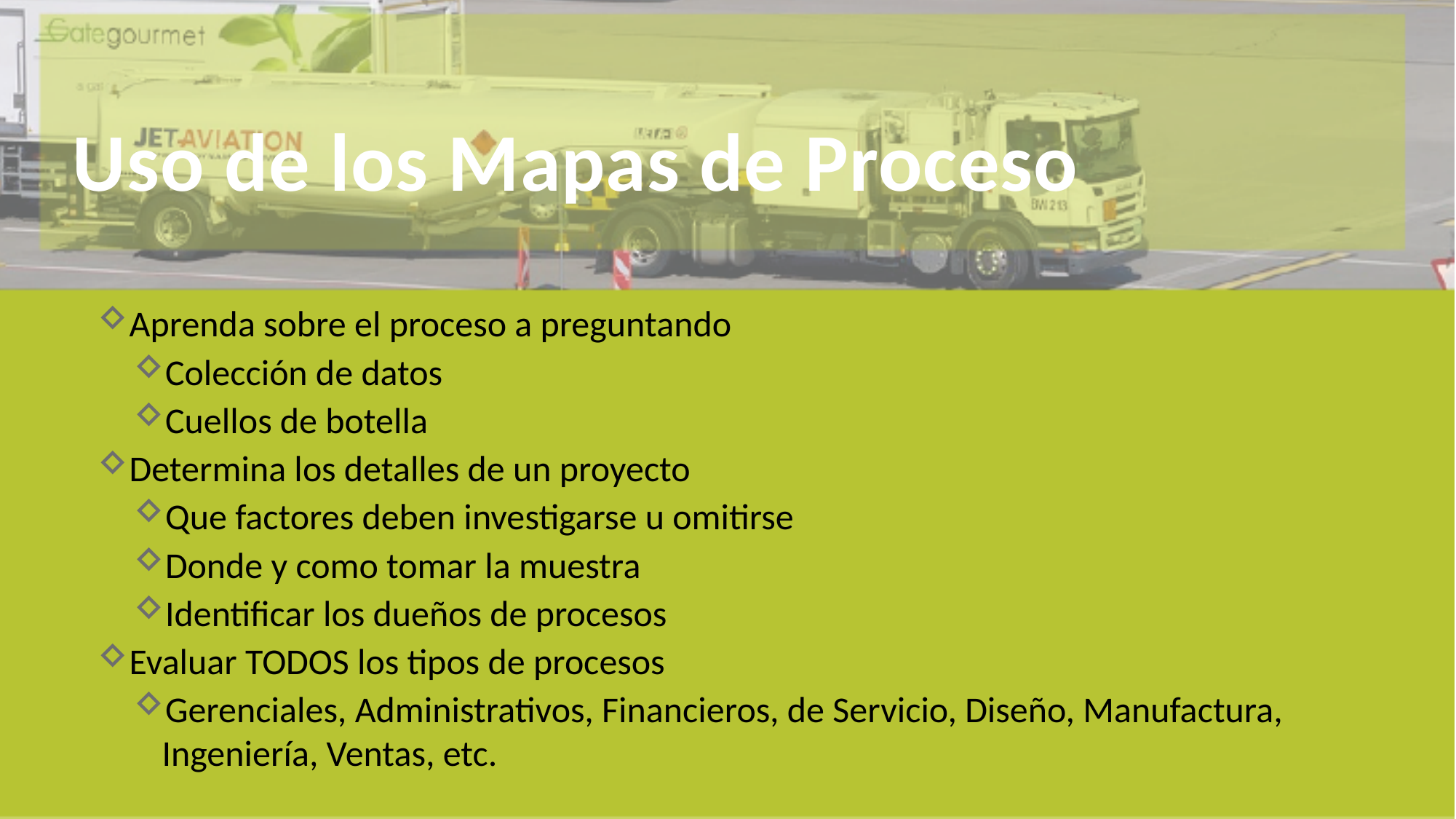

# Uso de los Mapas de Proceso
Aprenda sobre el proceso a preguntando
Colección de datos
Cuellos de botella
Determina los detalles de un proyecto
Que factores deben investigarse u omitirse
Donde y como tomar la muestra
Identificar los dueños de procesos
Evaluar TODOS los tipos de procesos
Gerenciales, Administrativos, Financieros, de Servicio, Diseño, Manufactura, Ingeniería, Ventas, etc.